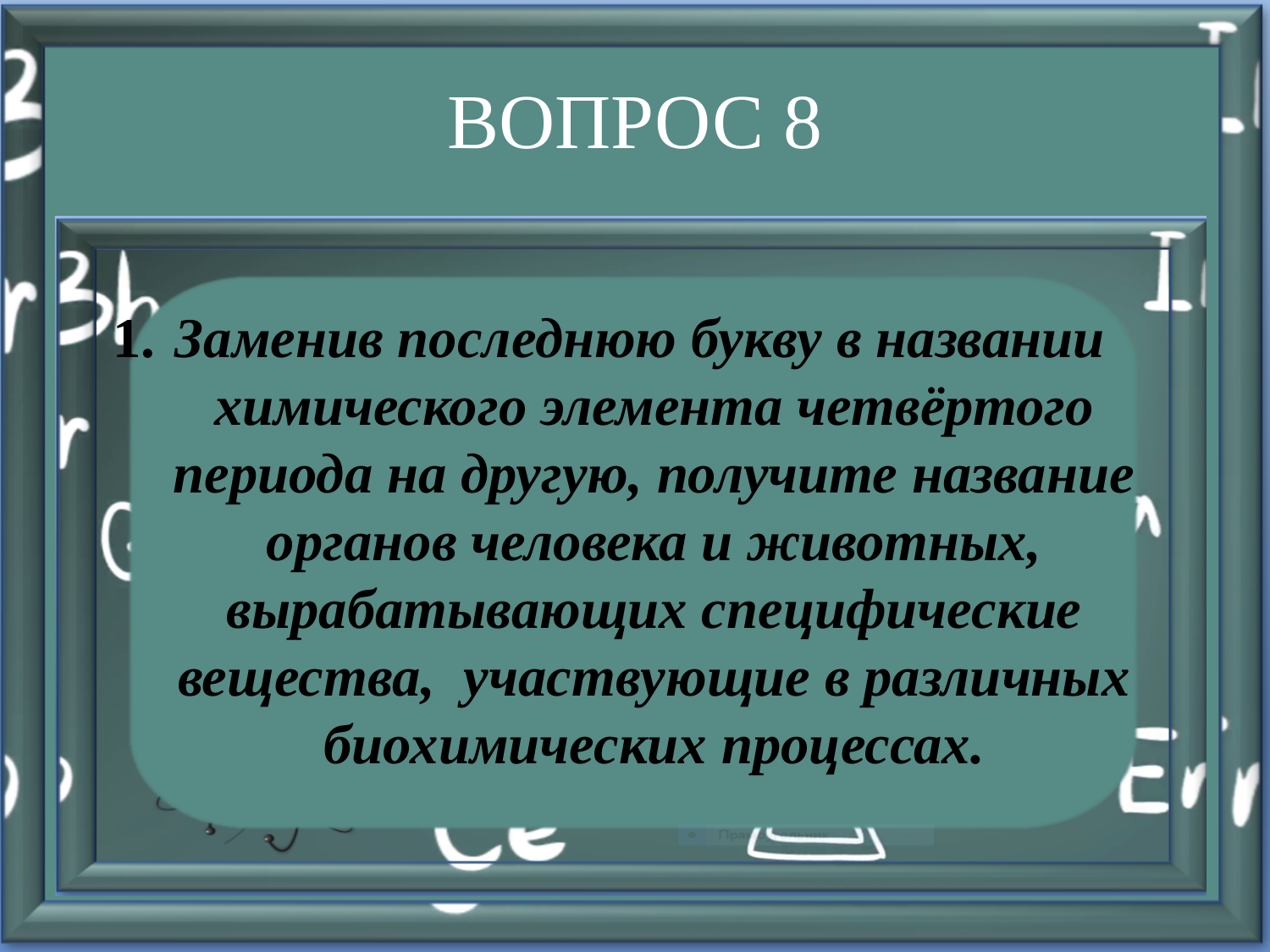

# ВОПРОС 8

 Заменив последнюю букву в названии    химического элемента четвёртого периода на другую, получите название органов человека и животных, вырабатывающих специфические вещества,  участвующие в различных биохимических процессах.